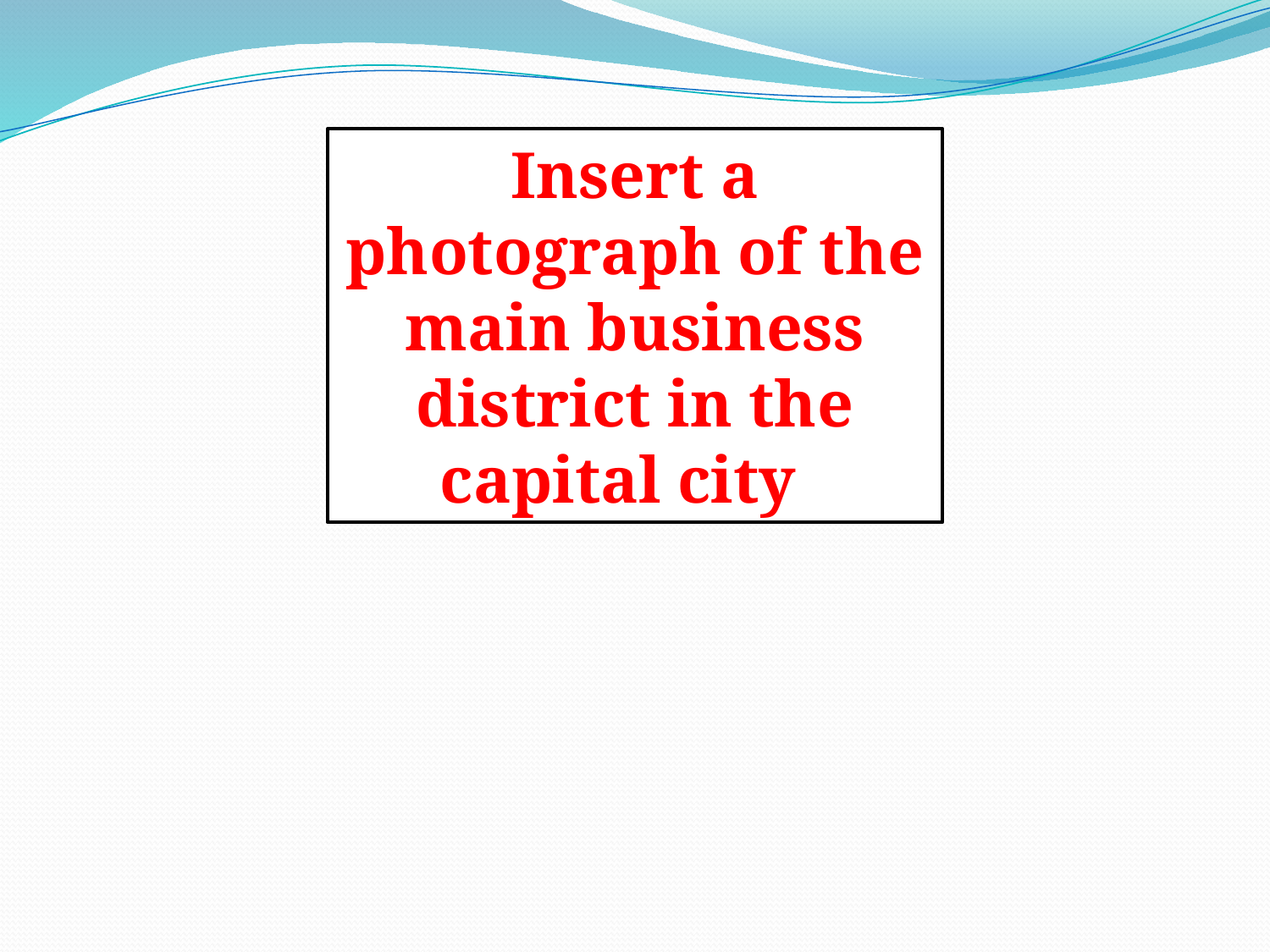

Insert a photograph of the main business district in the capital city